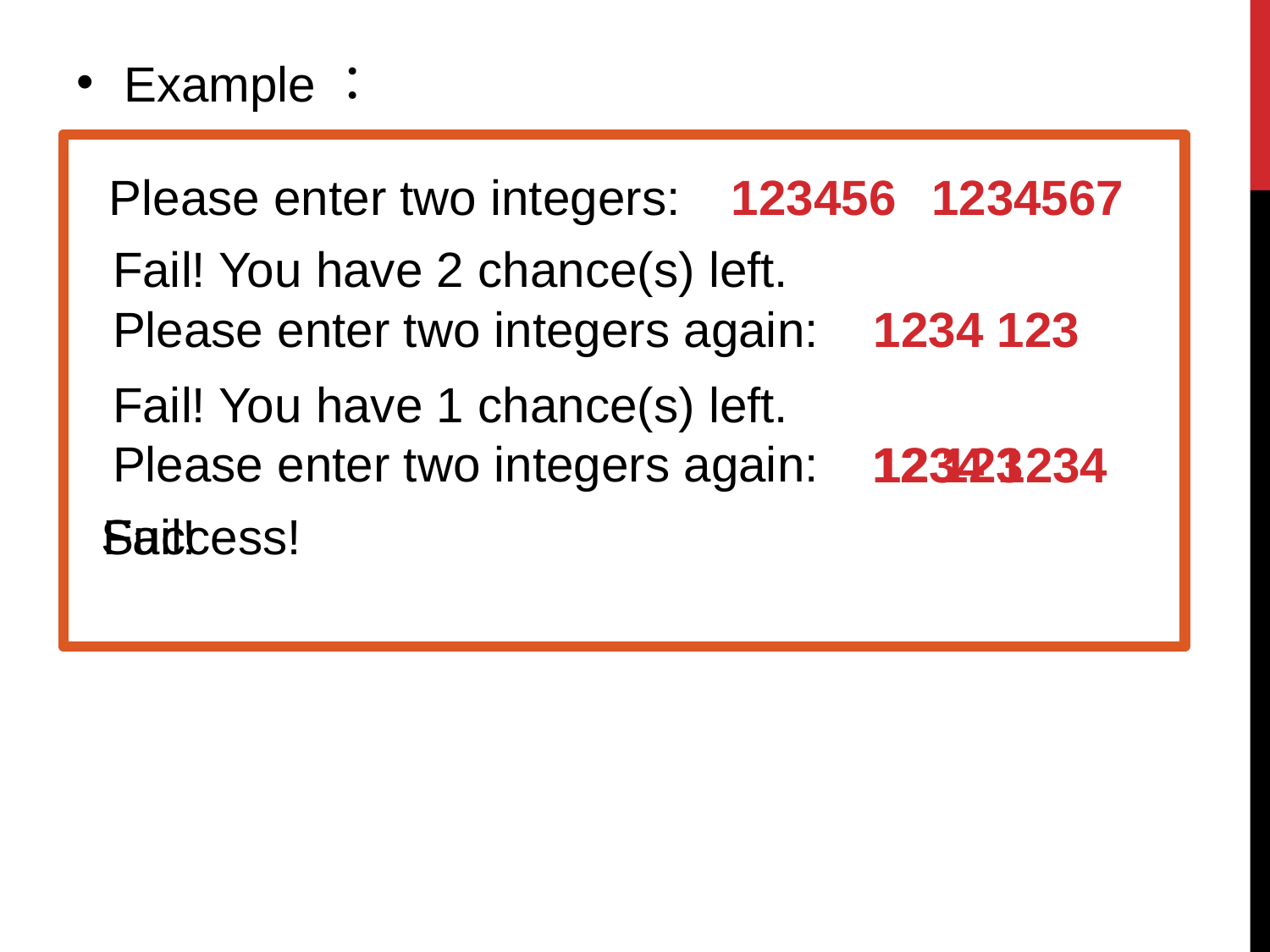

Example：

Please enter two integers:
123456
1234567
Fail! You have 2 chance(s) left.
Please enter two integers again:
1234 123
Fail! You have 1 chance(s) left.
Please enter two integers again:
12 123
1234 1234
Success!
Fail!